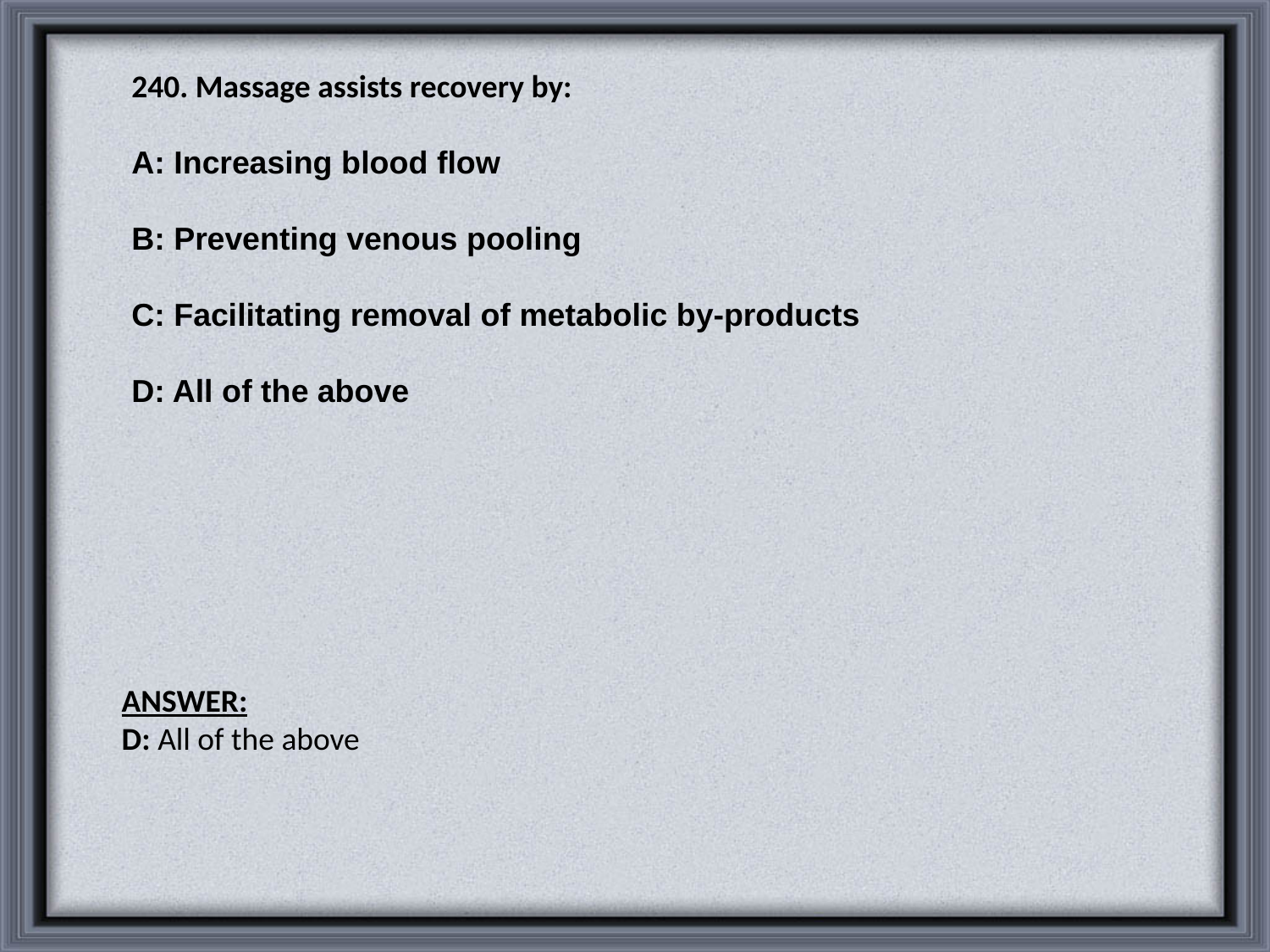

240. Massage assists recovery by:

A: Increasing blood flow

B: Preventing venous pooling

C: Facilitating removal of metabolic by-products

D: All of the above

ANSWER:
D: All of the above